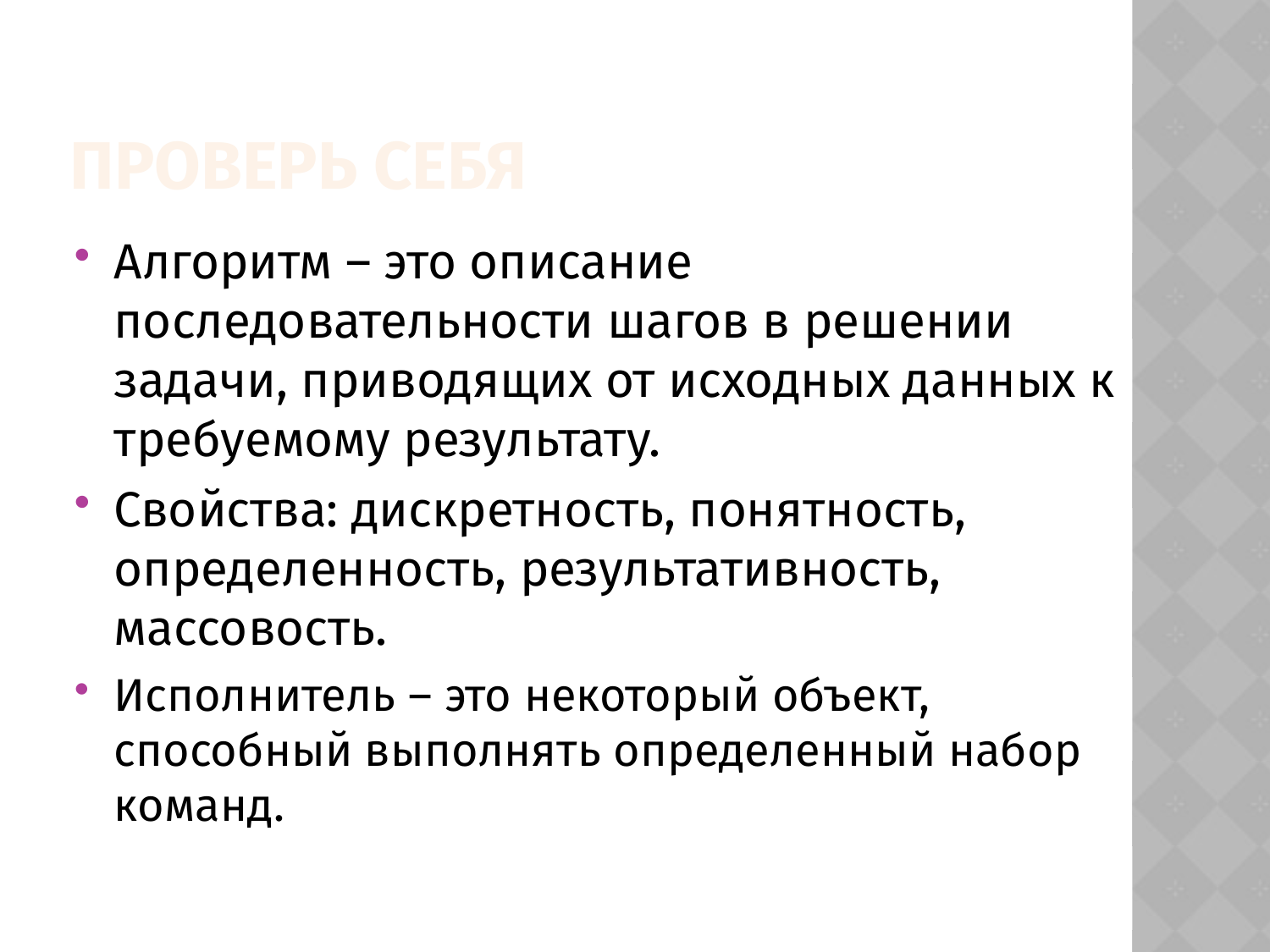

Проверь себя
Алгоритм – это описание последовательности шагов в решении задачи, приводящих от исходных данных к требуемому результату.
Свойства: дискретность, понятность, определенность, результативность, массовость.
Исполнитель – это некоторый объект, способный выполнять определенный набор команд.